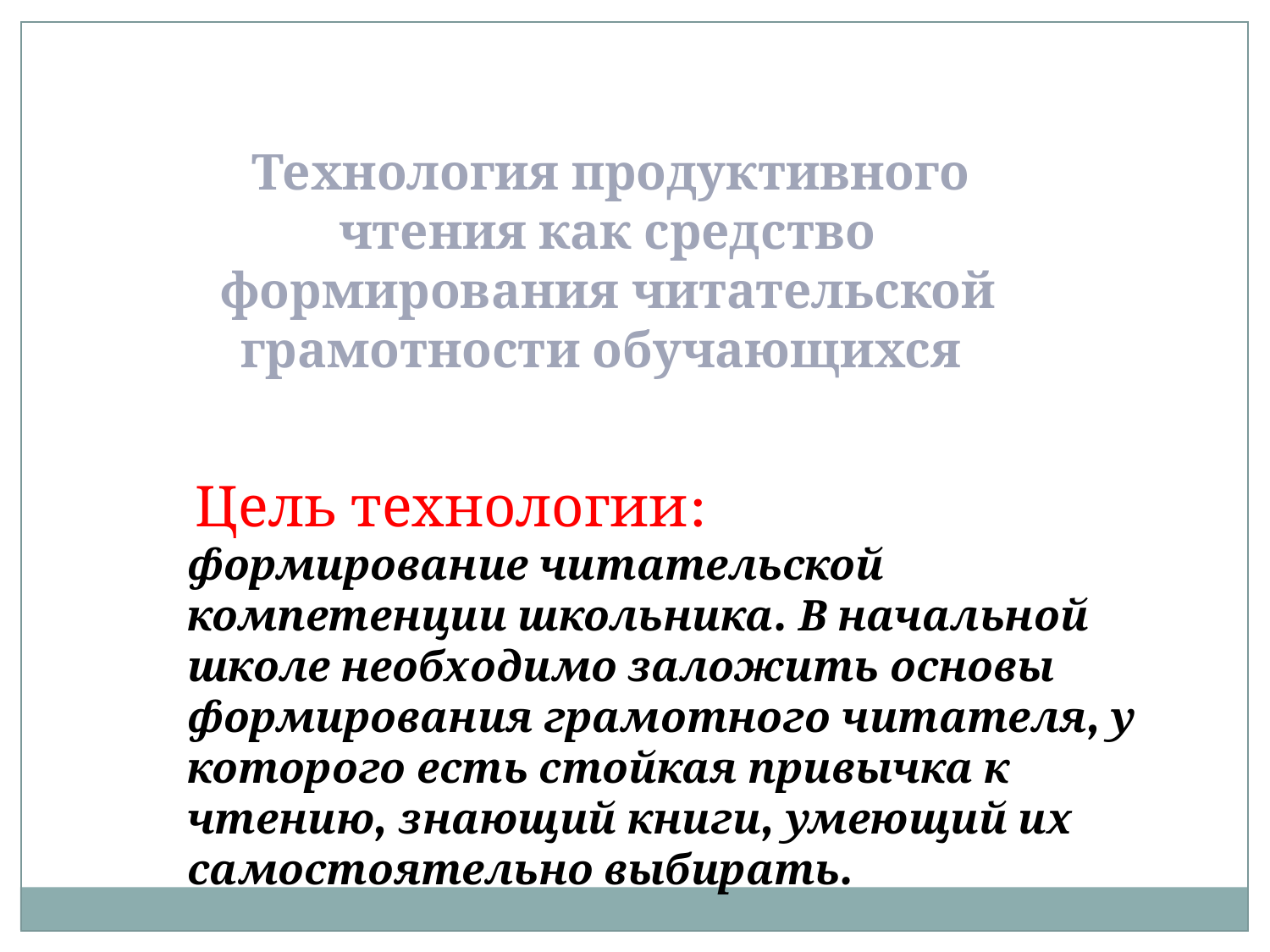

Технология продуктивного чтения как средство формирования читательской грамотности обучающихся

 Цель технологии:
формирование читательской компетенции школьника. В начальной школе необходимо заложить основы формирования грамотного читателя, у которого есть стойкая привычка к чтению, знающий книги, умеющий их самостоятельно выбирать.